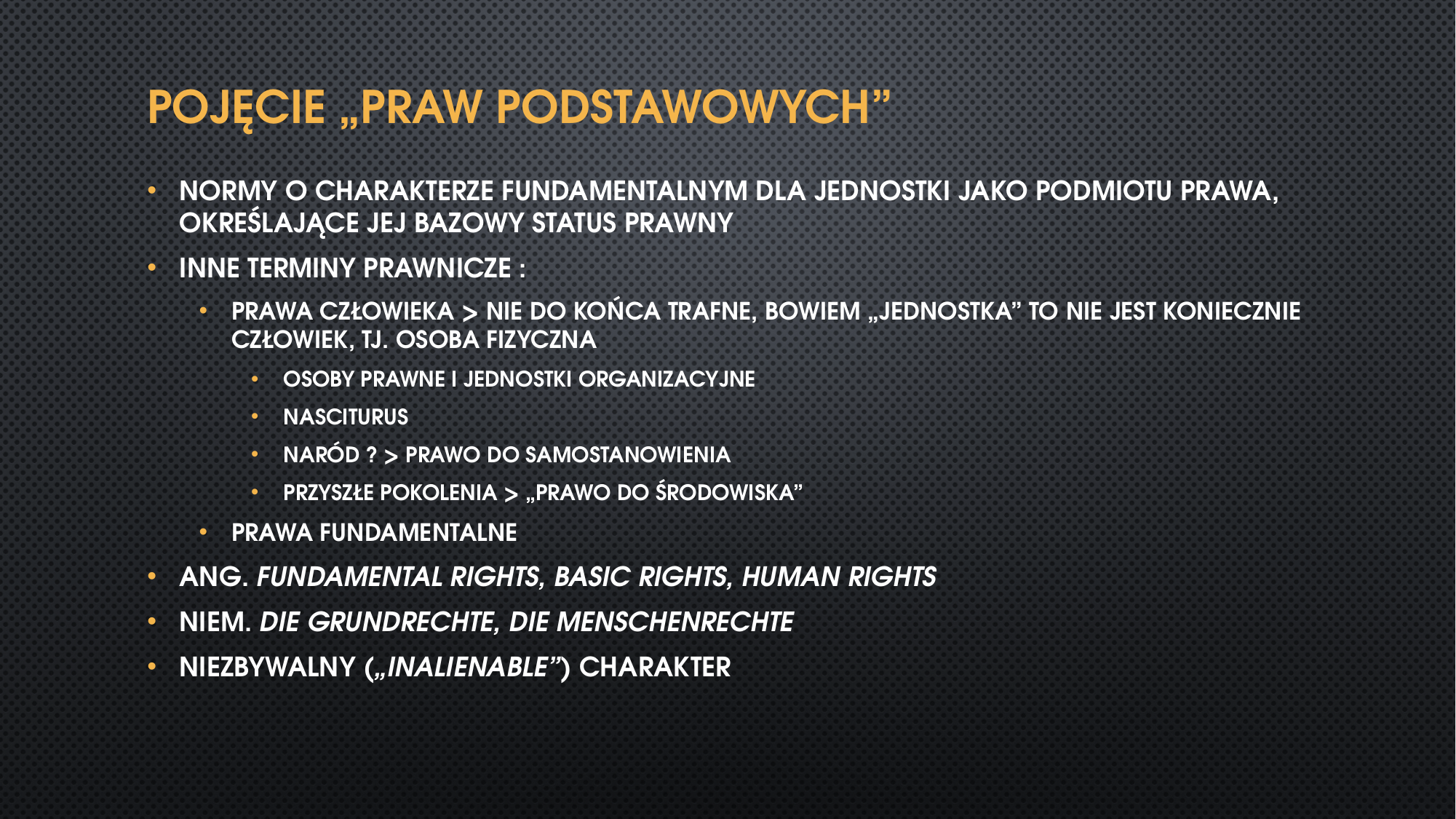

# Pojęcie „praw podstawowych”
NORMY O CHARAKTERZE FUNDAMENTALNYM DLA JEDNOSTKI JAKO PODMIOTU PRAWA, OKREŚLAJĄCE JEJ BAZOWY STATUS PRAWNY
INNE TERMINY PRAWNICZE :
PRAWA CZŁOWIEKA > NIE DO KOŃCA TRAFNE, BOWIEM „JEDNOSTKA” TO NIE JEST KONIECZNIE CZŁOWIEK, TJ. OSOBA FIZYCZNA
OSOBY PRAWNE I JEDNOSTKI ORGANIZACYJNE
NASCITURUS
NARÓD ? > PRAWO DO SAMOSTANOWIENIA
PRZYSZŁE POKOLENIA > „PRAWO DO ŚRODOWISKA”
PRAWA FUNDAMENTALNE
ANG. FUNDAMENTAL RIGHTS, BASIC RIGHTS, HUMAN RIGHTS
NIEM. DIE GRUNDRECHTE, DIE MENSCHENRECHTE
NIEZBYWALNY („INALIENABLE”) CHARAKTER